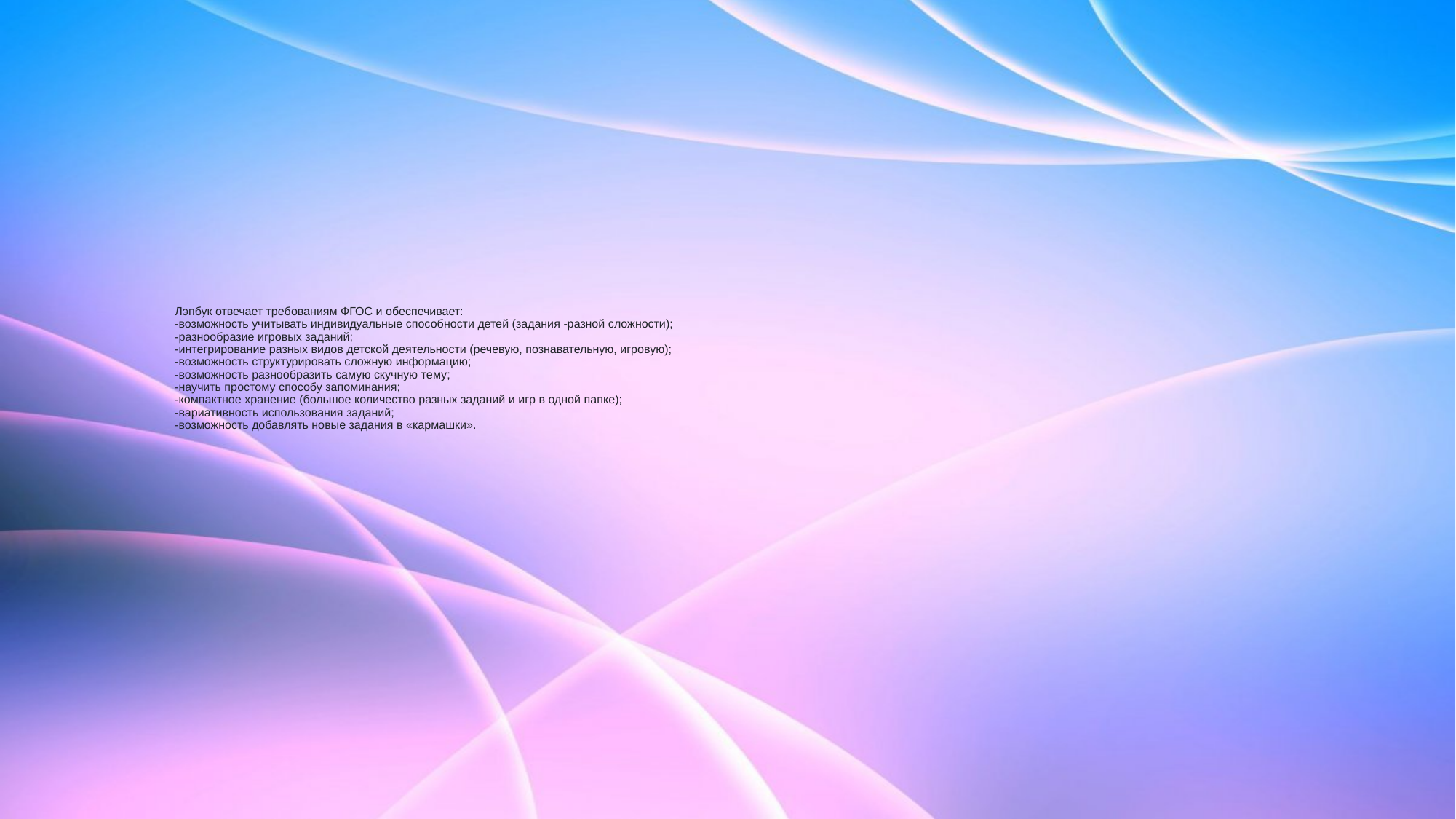

# Лэпбук отвечает требованиям ФГОС и обеспечивает: -возможность учитывать индивидуальные способности детей (задания -разной сложности); -разнообразие игровых заданий; -интегрирование разных видов детской деятельности (речевую, познавательную, игровую); -возможность структурировать сложную информацию; -возможность разнообразить самую скучную тему; -научить простому способу запоминания; -компактное хранение (большое количество разных заданий и игр в одной папке); -вариативность использования заданий; -возможность добавлять новые задания в «кармашки».